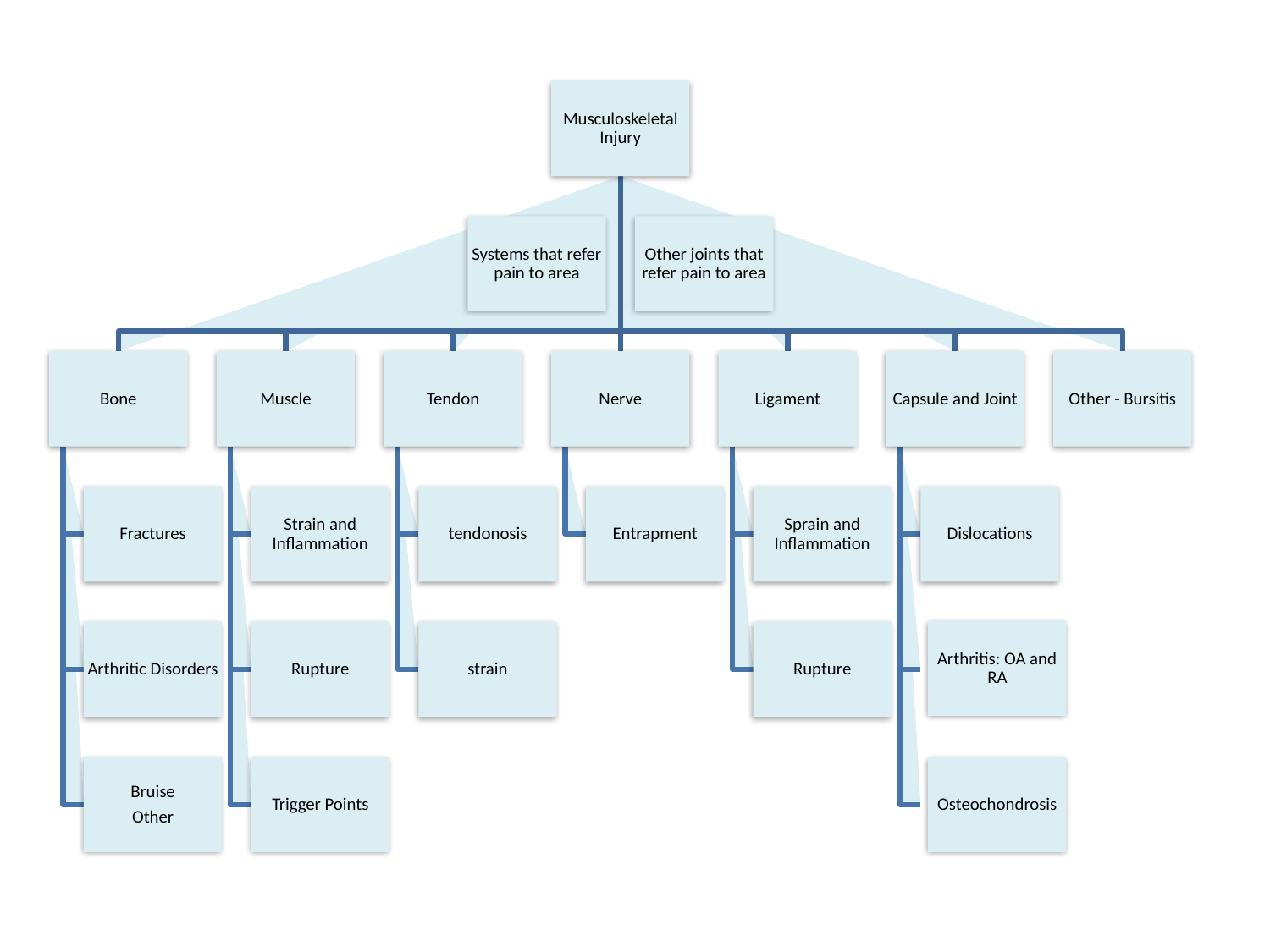

#
Musculoskeletal Injury

Systems that refer pain to area
Other joints that refer pain to area
Bone
Muscle
Tendon
Nerve
Ligament
Capsule and Joint
Other - Bursitis

Dislocations
Fractures
Strain and Inflammation
tendonosis
Entrapment
Sprain and Inflammation
Arthritis: OA and RA
Arthritic Disorders
Rupture
strain
Rupture
Osteochondrosis
Bruise
Other
Trigger Points